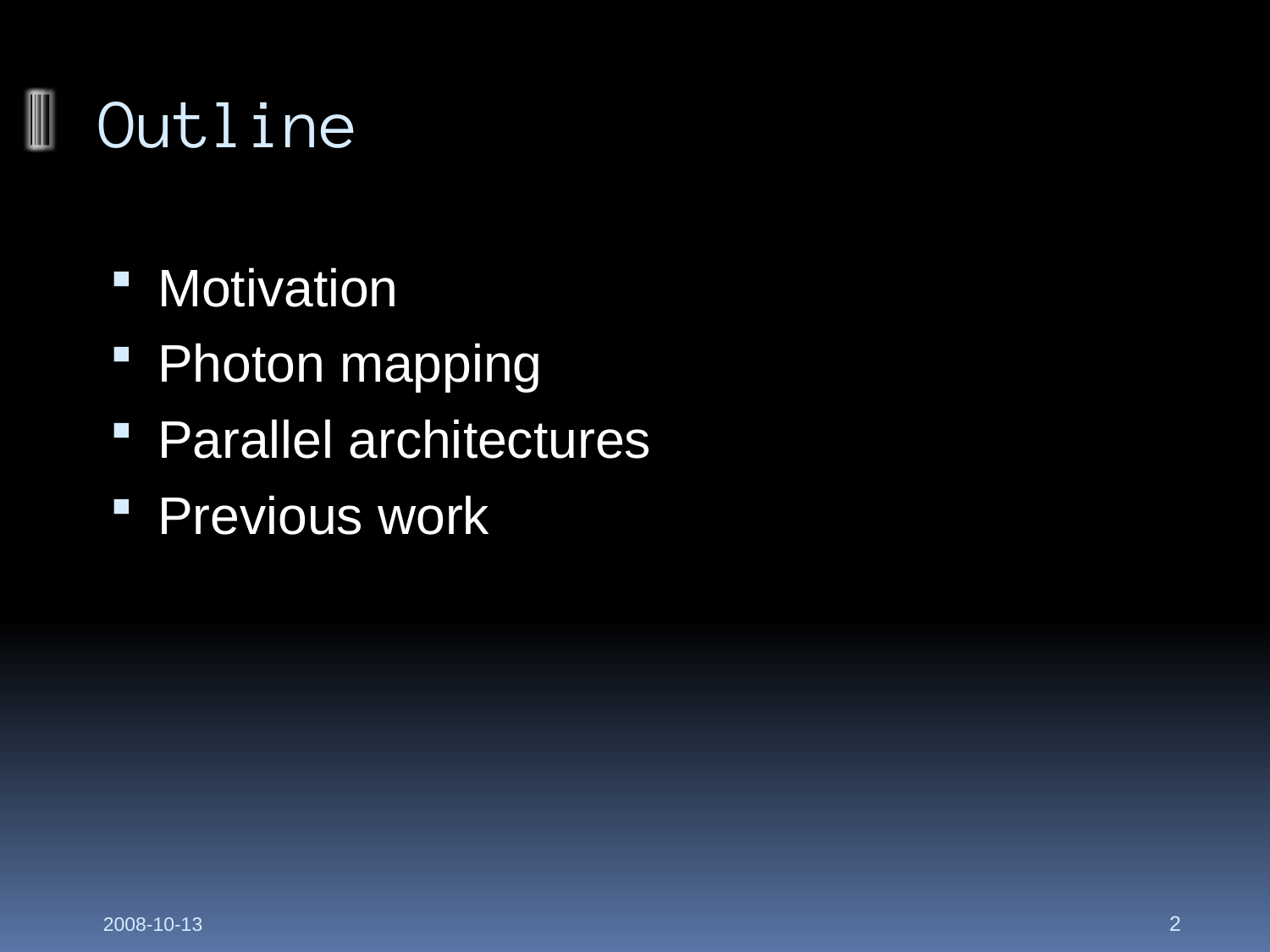

# Outline
Motivation
Photon mapping
Parallel architectures
Previous work

2008-10-13
2